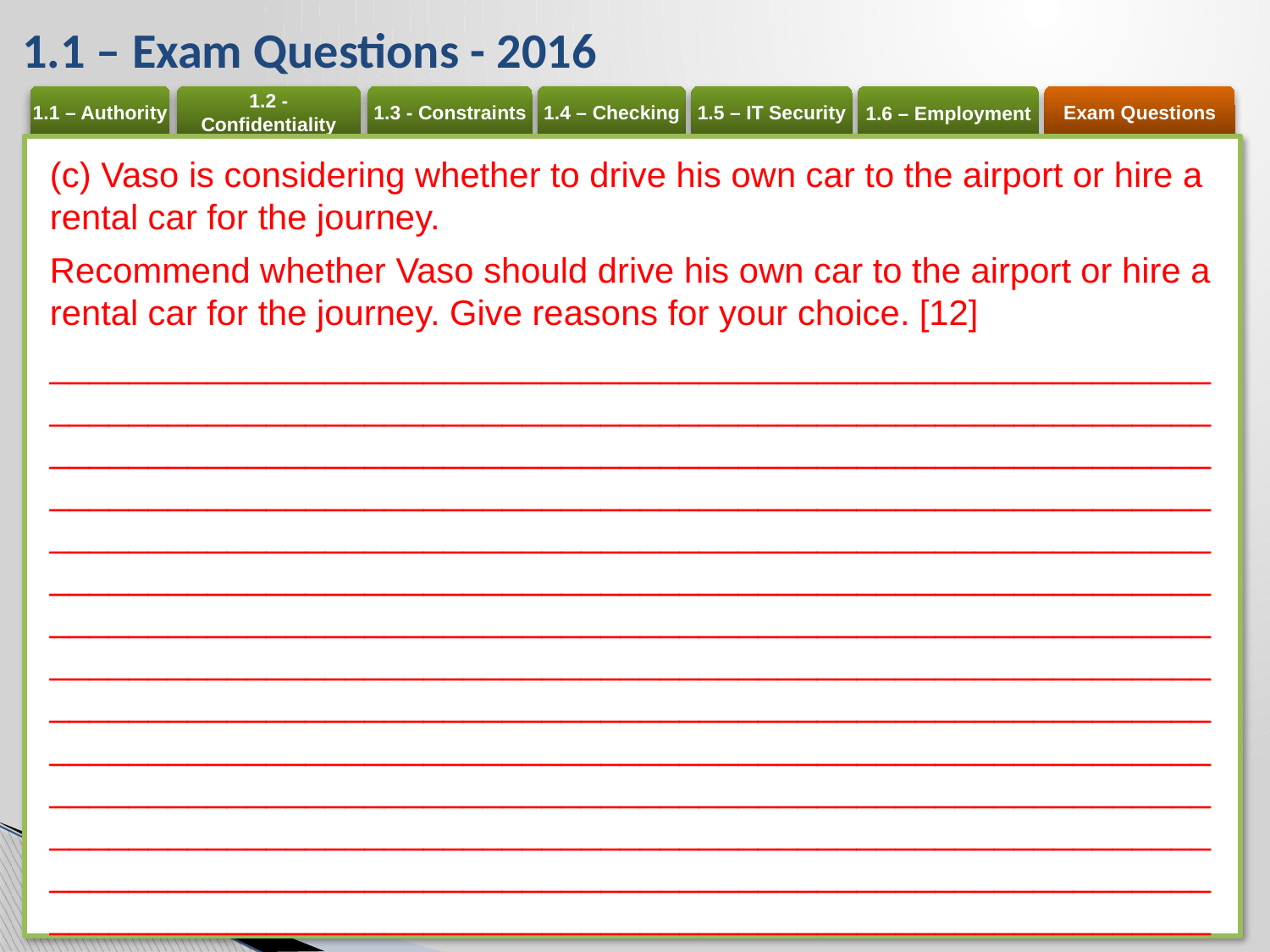

# 1.1 – Exam Questions - 2016
(c) Vaso is considering whether to drive his own car to the airport or hire a rental car for the journey.
Recommend whether Vaso should drive his own car to the airport or hire a rental car for the journey. Give reasons for your choice. [12]
__________________________________________________________________________________________________________________________________________________________________________________________________________________________________________________________________________________________________________________________________________________________________________________________________________________________________________________________________________________________________________________________________________________________________________________________________________________________________________________________________________________________________________________________________________________________________________________________________________________________________________________________